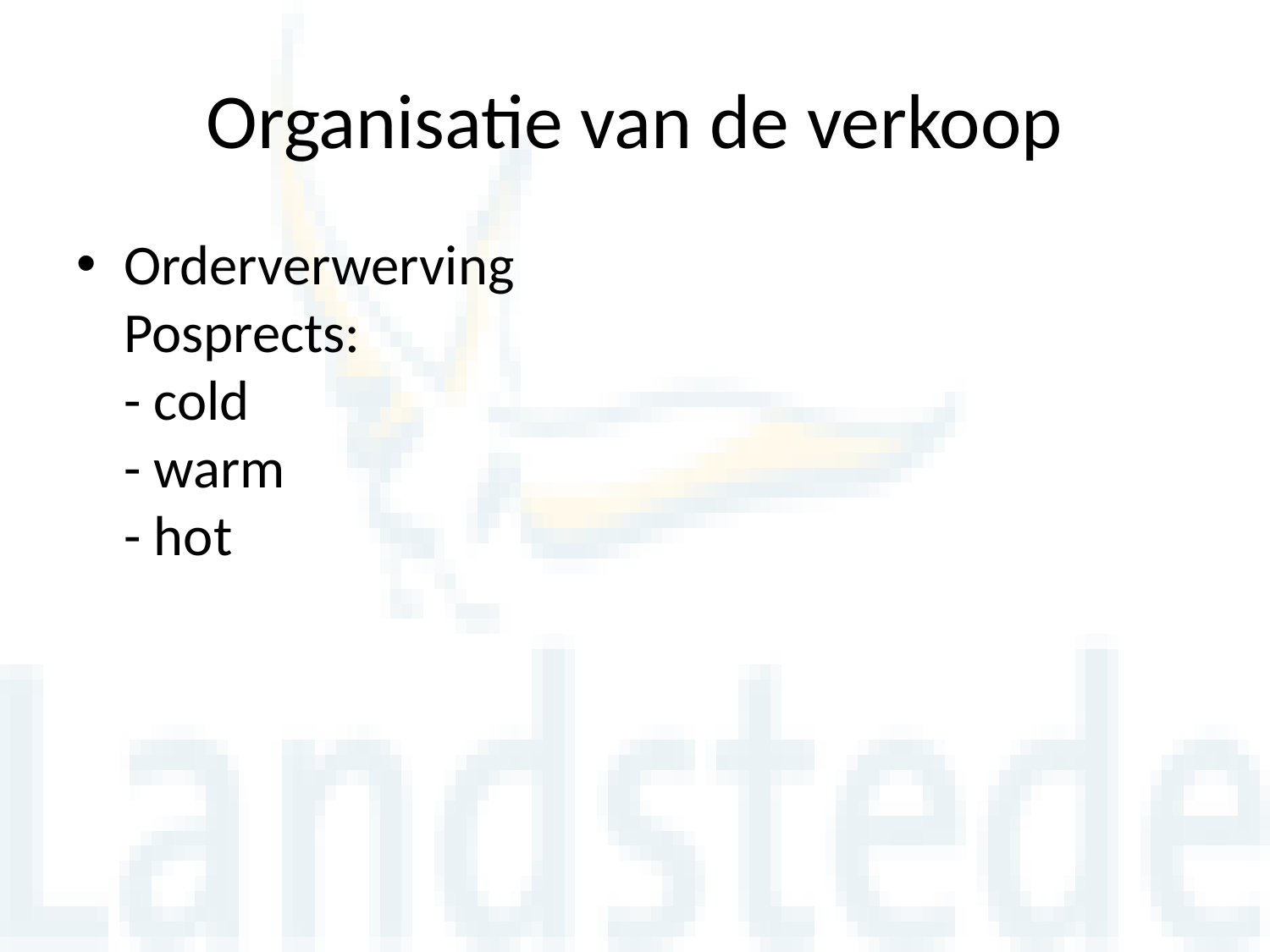

# Organisatie van de verkoop
Orderverwerving
Posprects:
- cold
- warm
- hot